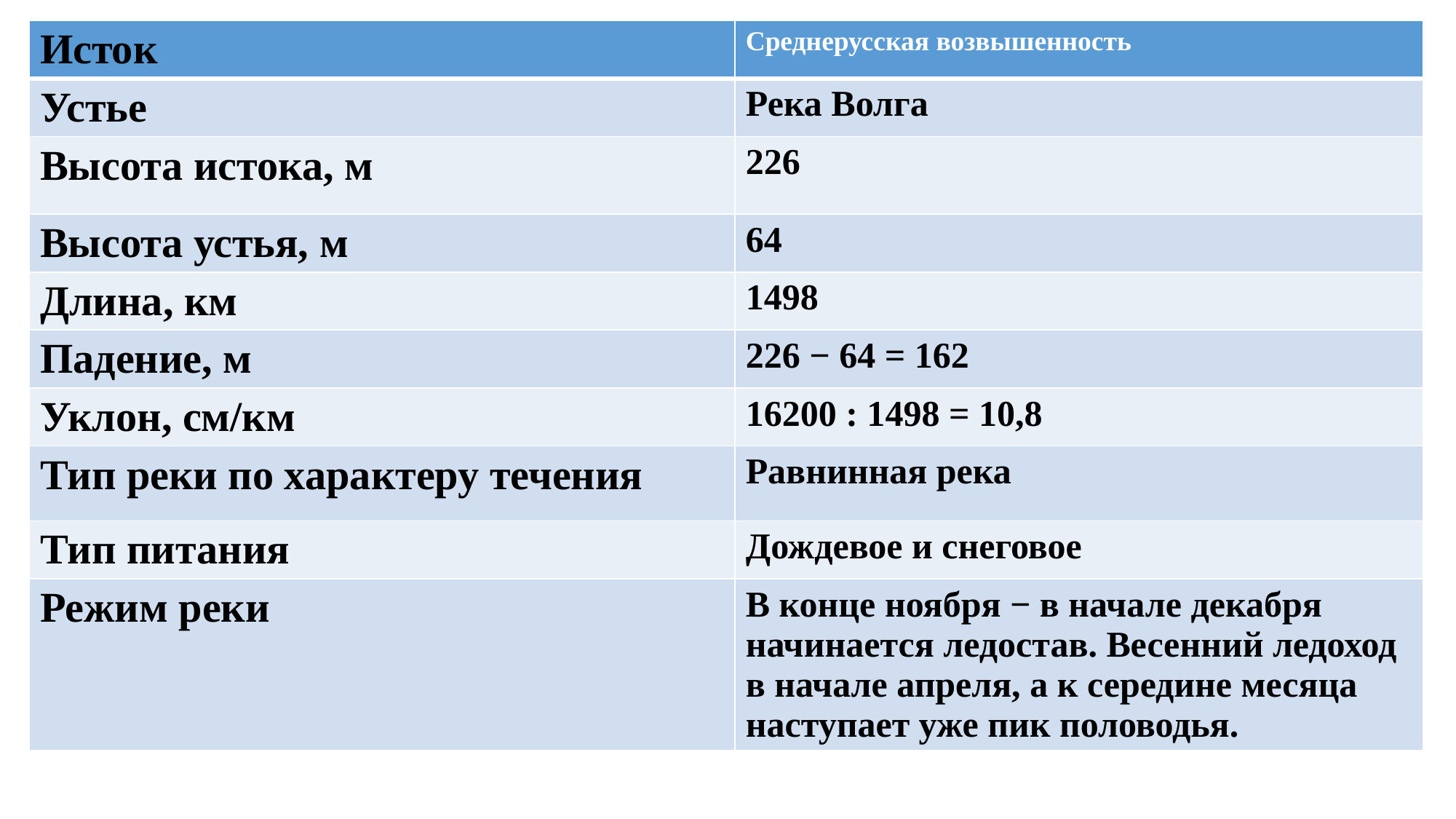

| Исток | Среднерусская возвышенность |
| --- | --- |
| Устье | Река Волга |
| Высота истока, м | 226 |
| Высота устья, м | 64 |
| Длина, км | 1498 |
| Падение, м | 226 − 64 = 162 |
| Уклон, см/км | 16200 : 1498 = 10,8 |
| Тип реки по характеру течения | Равнинная река |
| Тип питания | Дождевое и снеговое |
| Режим реки | В конце ноября − в начале декабря начинается ледостав. Весенний ледоход в начале апреля, а к середине месяца наступает уже пик половодья. |